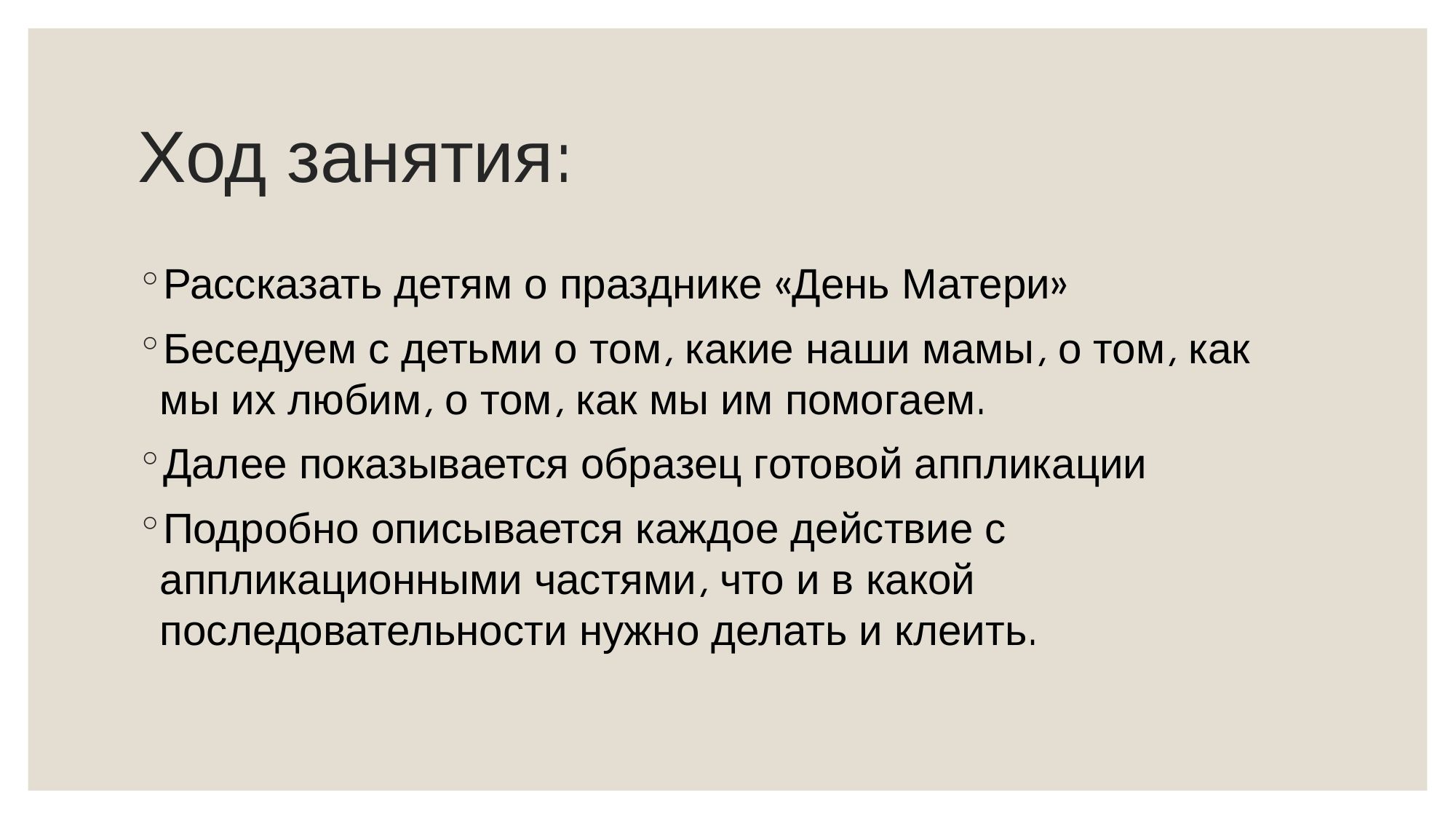

# Ход занятия:
Рассказать детям о празднике «День Матери»
Беседуем с детьми о том, какие наши мамы, о том, как мы их любим, о том, как мы им помогаем.
Далее показывается образец готовой аппликации
Подробно описывается каждое действие с аппликационными частями, что и в какой последовательности нужно делать и клеить.